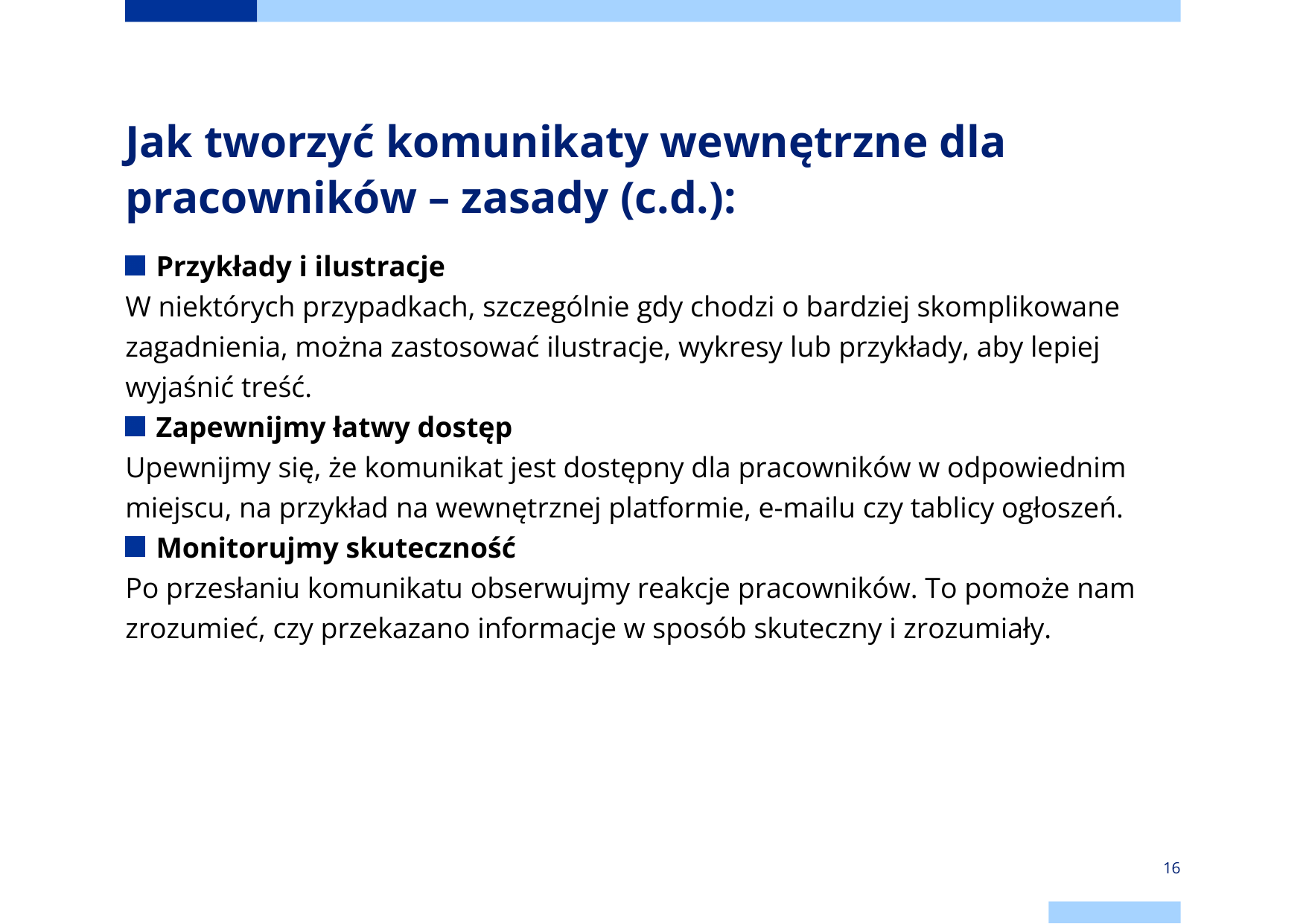

# Jak tworzyć komunikaty wewnętrzne dla pracowników – zasady (c.d.):
Przykłady i ilustracje
W niektórych przypadkach, szczególnie gdy chodzi o bardziej skomplikowane zagadnienia, można zastosować ilustracje, wykresy lub przykłady, aby lepiej wyjaśnić treść.
Zapewnijmy łatwy dostęp
Upewnijmy się, że komunikat jest dostępny dla pracowników w odpowiednim miejscu, na przykład na wewnętrznej platformie, e-mailu czy tablicy ogłoszeń.
Monitorujmy skuteczność
Po przesłaniu komunikatu obserwujmy reakcje pracowników. To pomoże nam zrozumieć, czy przekazano informacje w sposób skuteczny i zrozumiały.
16